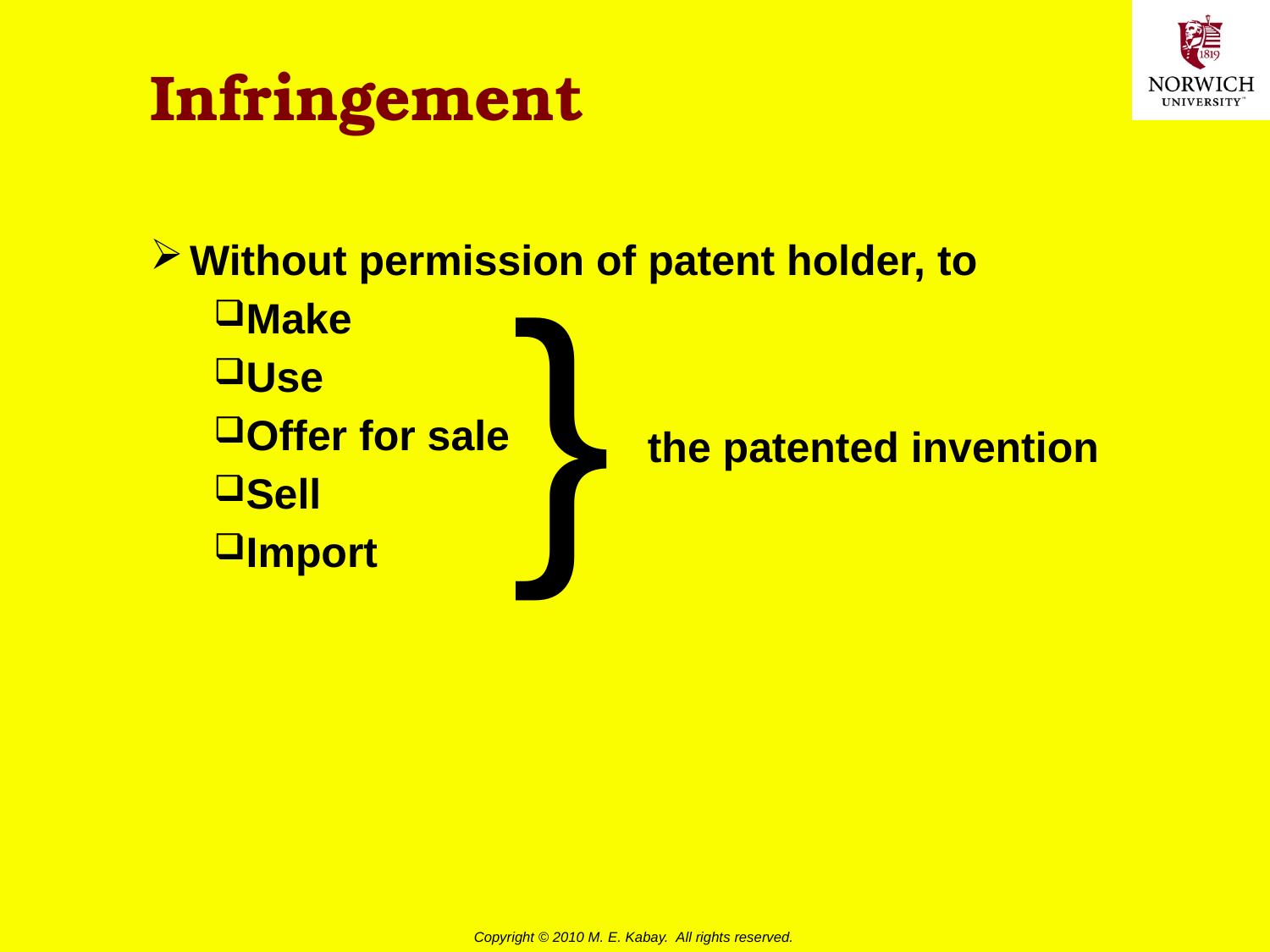

# Infringement
}
Without permission of patent holder, to
Make
Use
Offer for sale
Sell
Import
the patented invention